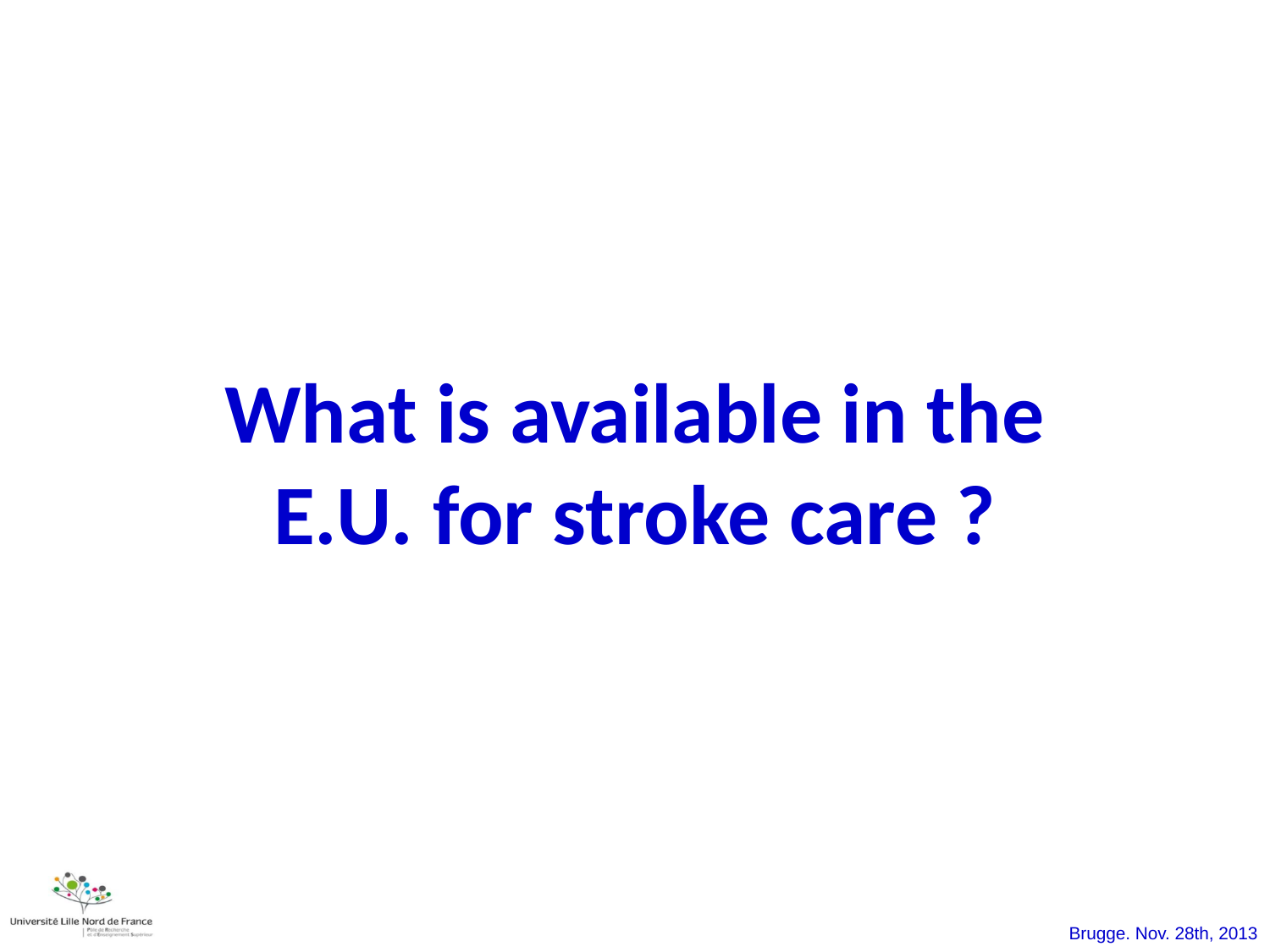

# What is available in the E.U. for stroke care ?